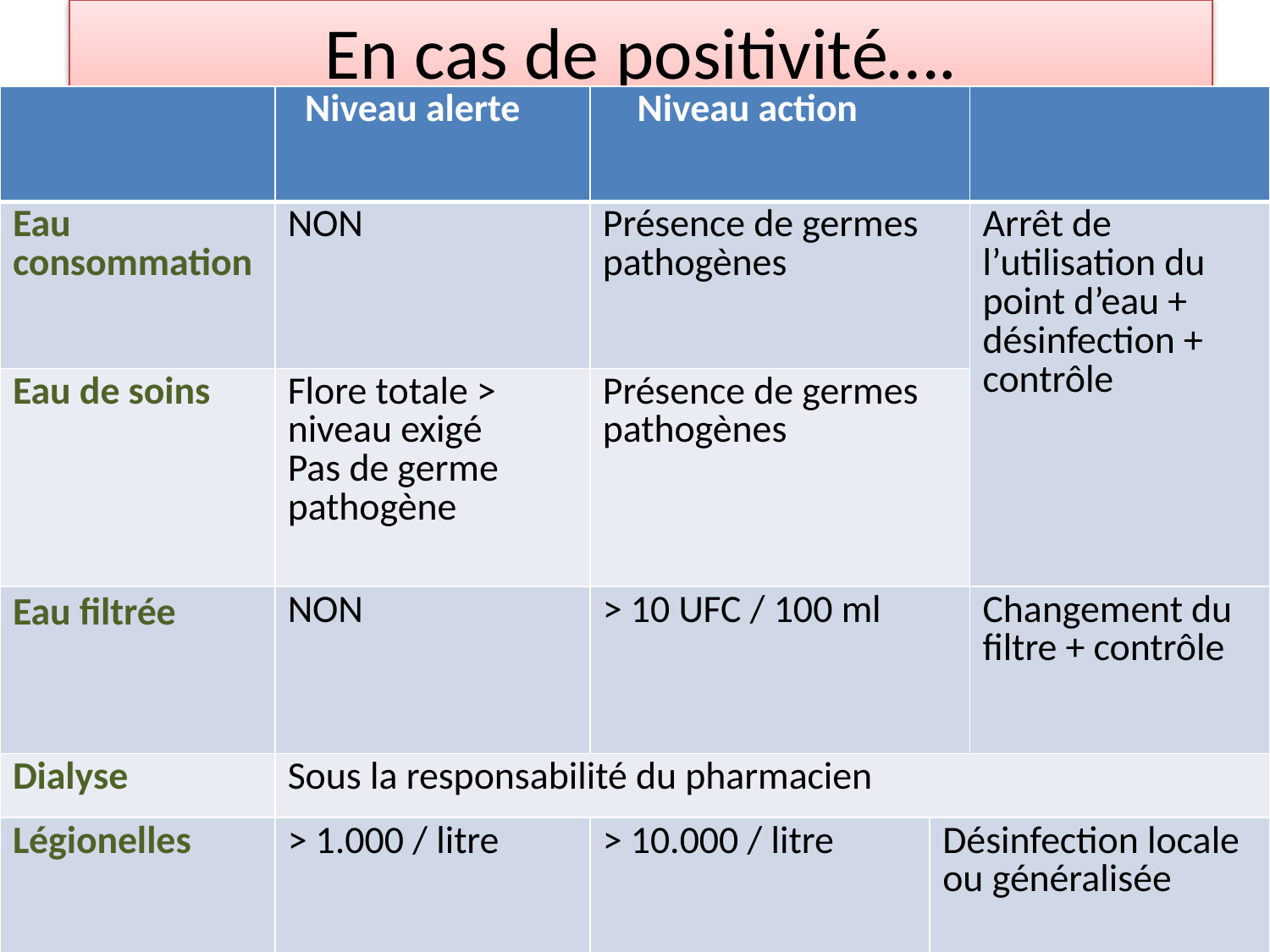

# En cas de positivité….
|  | Niveau alerte | Niveau action |  |  |
| --- | --- | --- | --- | --- |
| Eau consommation | NON | Présence de germes pathogènes |  | Arrêt de l’utilisation du point d’eau + désinfection + contrôle |
| Eau de soins | Flore totale > niveau exigé Pas de germe pathogène | Présence de germes pathogènes |  |  |
| Eau filtrée | NON | > 10 UFC / 100 ml |  | Changement du filtre + contrôle |
| Dialyse | Sous la responsabilité du pharmacien |  |  |  |
| Légionelles | > 1.000 / litre | > 10.000 / litre | Désinfection locale ou généralisée |  |